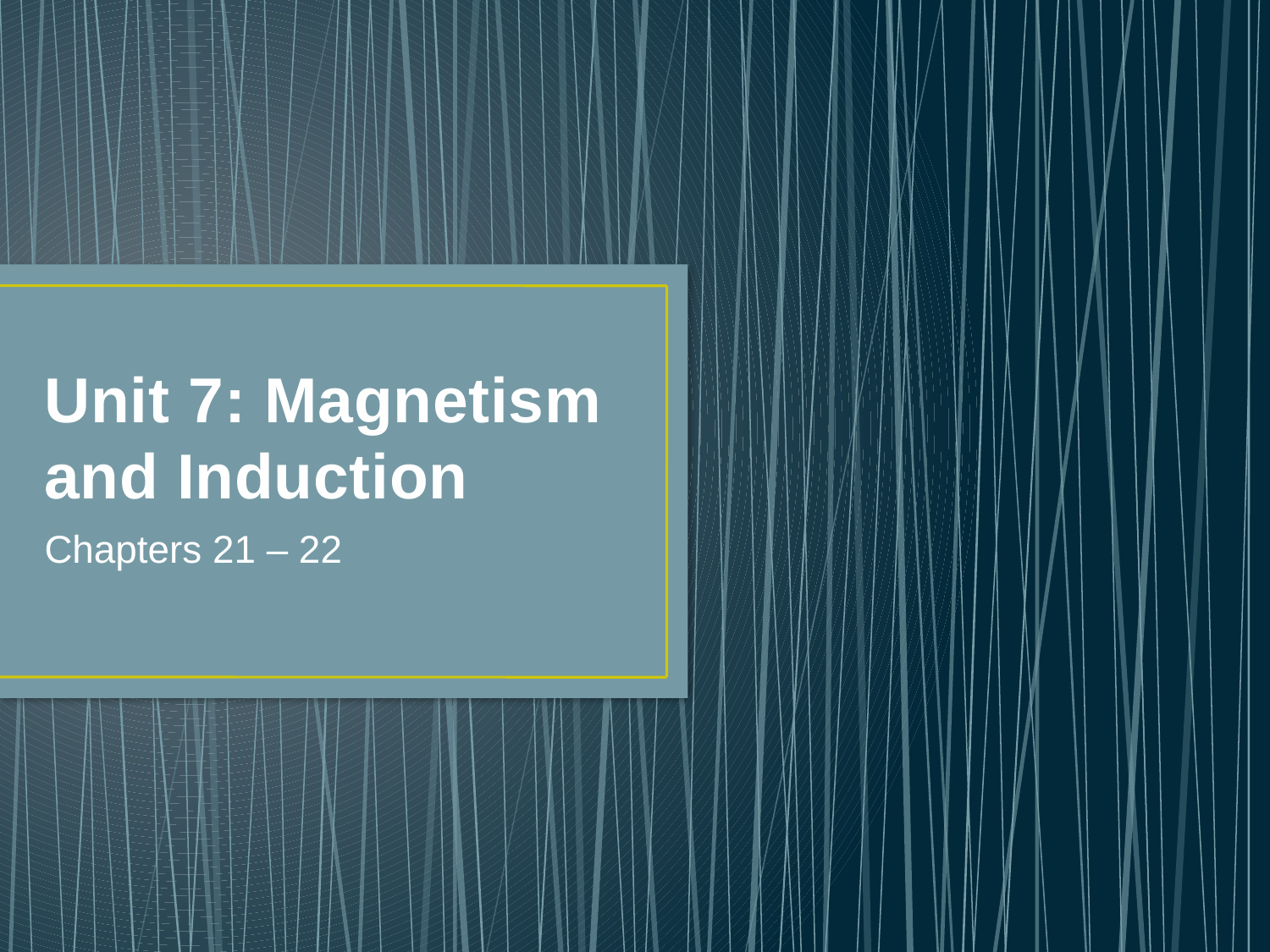

# Unit 7: Magnetism and Induction
Chapters 21 – 22